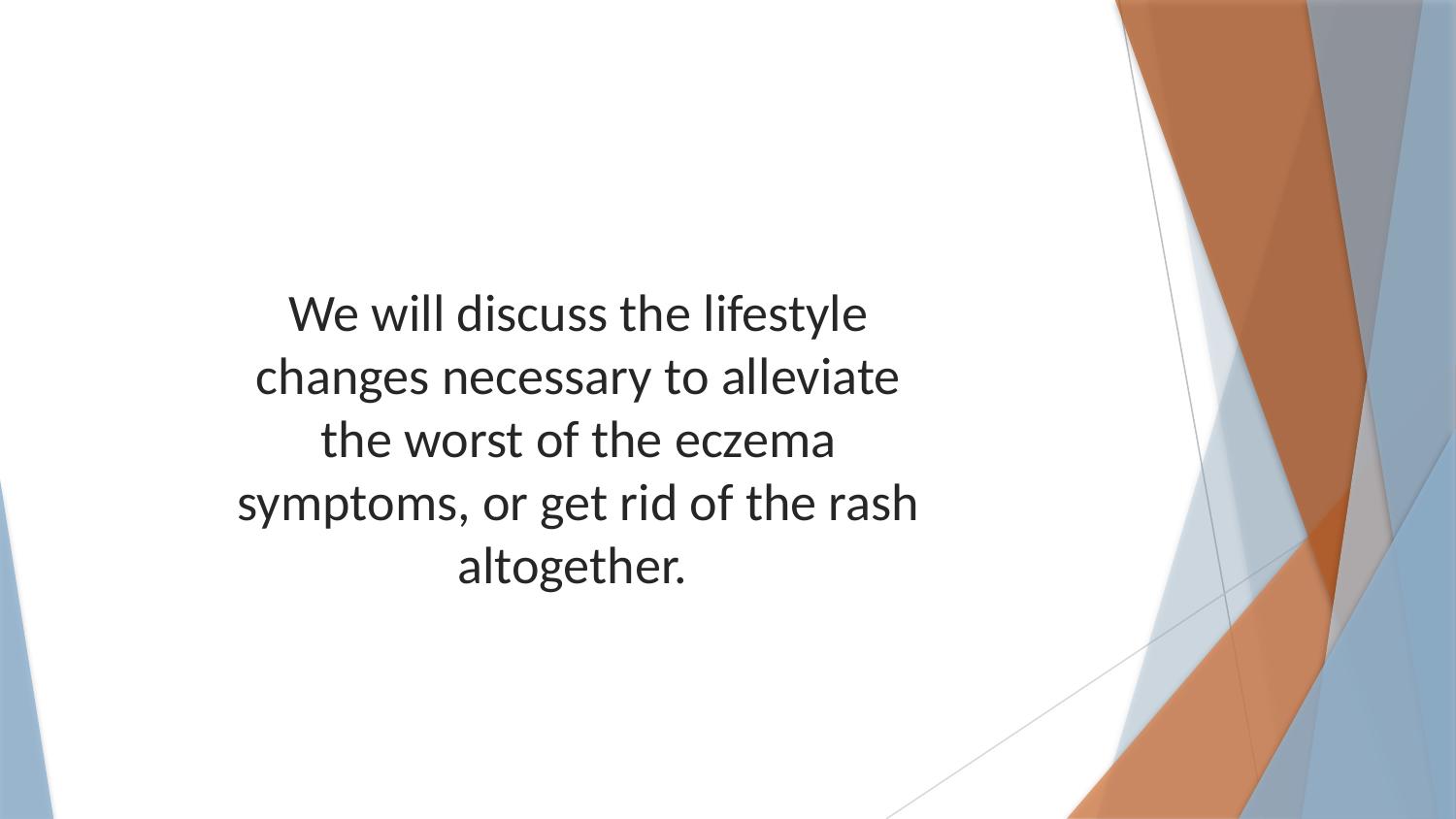

We will discuss the lifestyle changes necessary to alleviate the worst of the eczema symptoms, or get rid of the rash altogether.